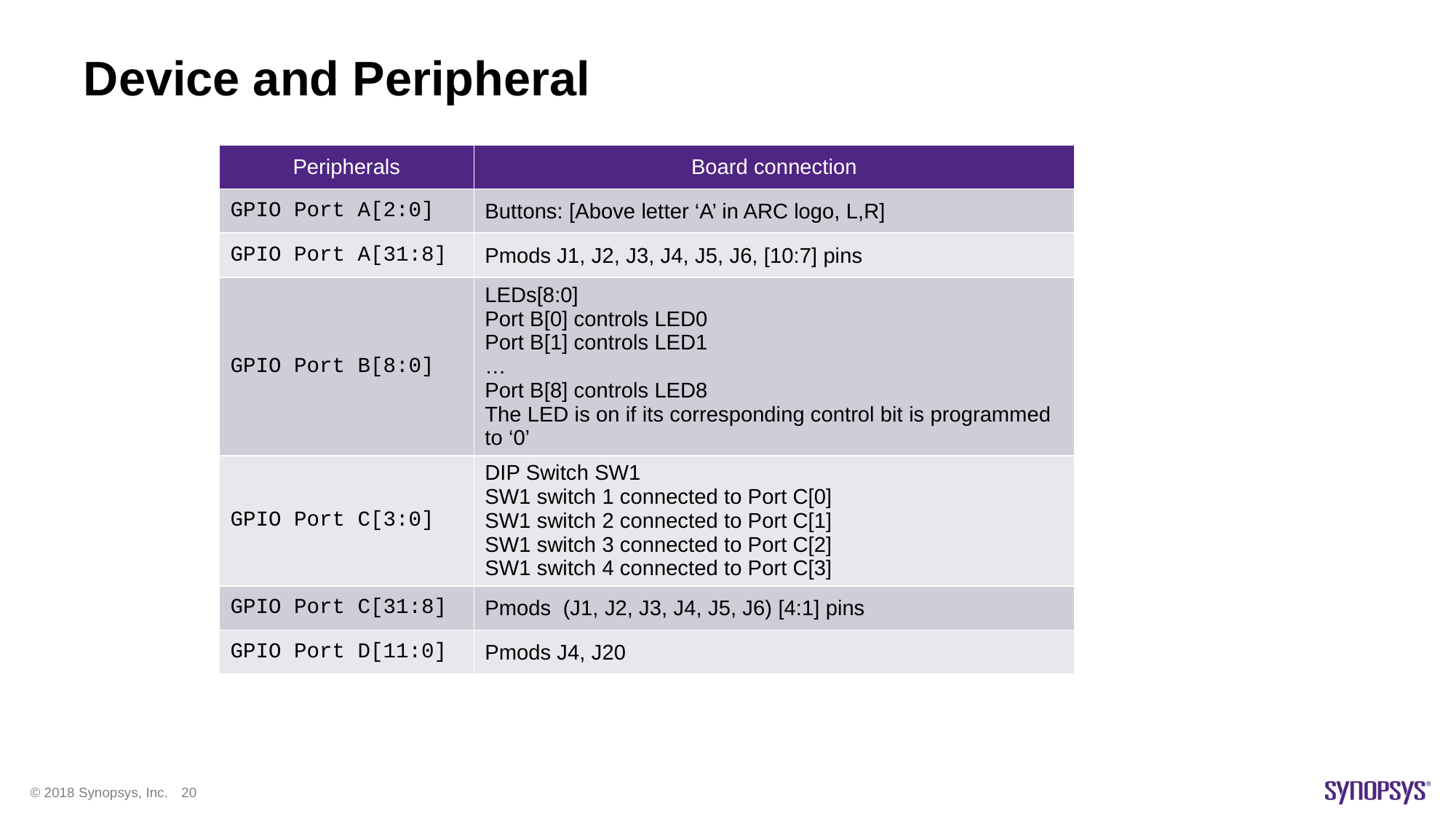

# Device and Peripheral
| Peripherals | Board connection |
| --- | --- |
| GPIO Port A[2:0] | Buttons: [Above letter ‘A’ in ARC logo, L,R] |
| GPIO Port A[31:8] | Pmods J1, J2, J3, J4, J5, J6, [10:7] pins |
| GPIO Port B[8:0] | LEDs[8:0] Port B[0] controls LED0 Port B[1] controls LED1 … Port B[8] controls LED8 The LED is on if its corresponding control bit is programmed to ‘0’ |
| GPIO Port C[3:0] | DIP Switch SW1 SW1 switch 1 connected to Port C[0] SW1 switch 2 connected to Port C[1] SW1 switch 3 connected to Port C[2] SW1 switch 4 connected to Port C[3] |
| GPIO Port C[31:8] | Pmods (J1, J2, J3, J4, J5, J6) [4:1] pins |
| GPIO Port D[11:0] | Pmods J4, J20 |